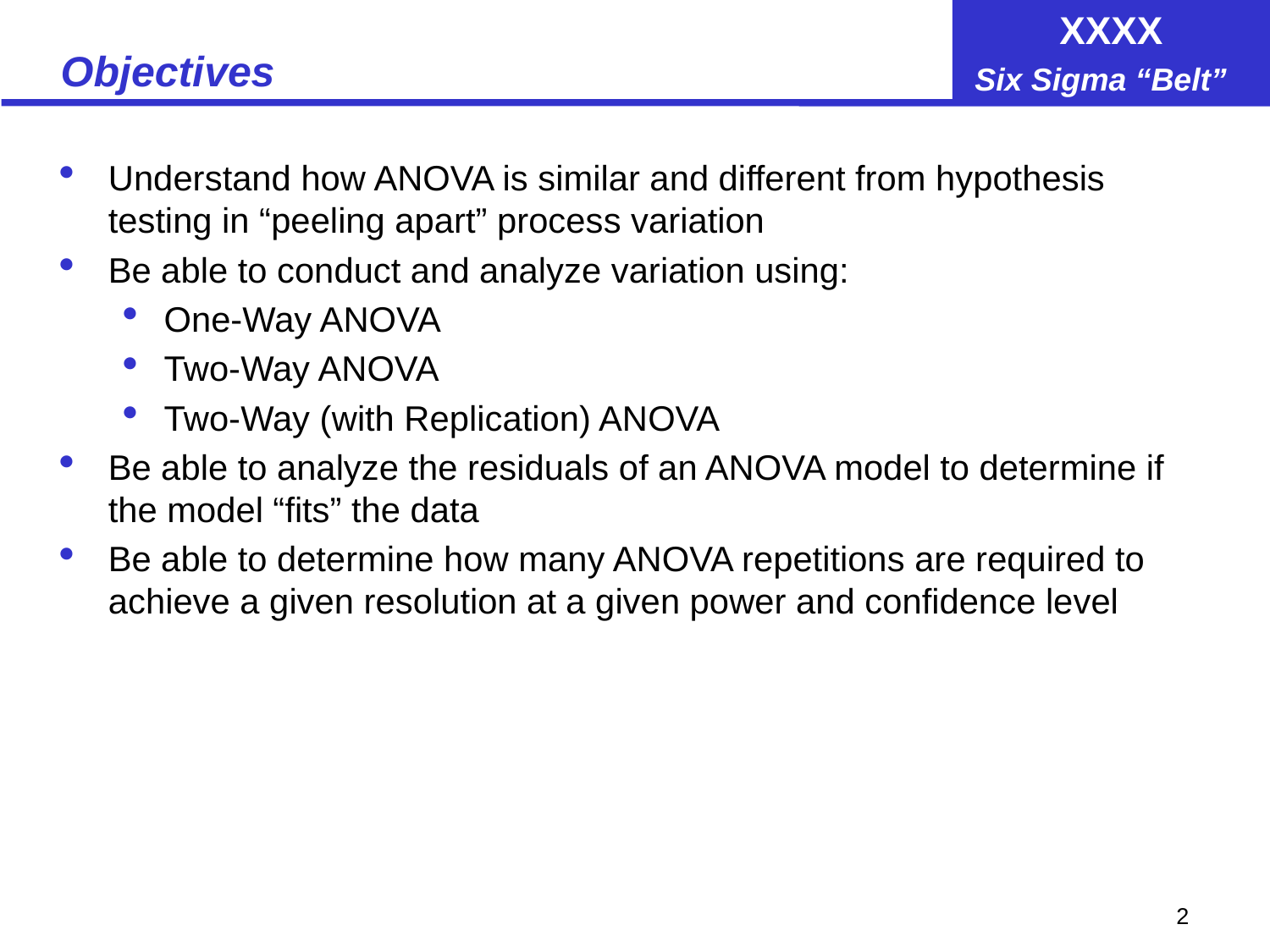

# Objectives
Understand how ANOVA is similar and different from hypothesis testing in “peeling apart” process variation
Be able to conduct and analyze variation using:
One-Way ANOVA
Two-Way ANOVA
Two-Way (with Replication) ANOVA
Be able to analyze the residuals of an ANOVA model to determine if the model “fits” the data
Be able to determine how many ANOVA repetitions are required to achieve a given resolution at a given power and confidence level